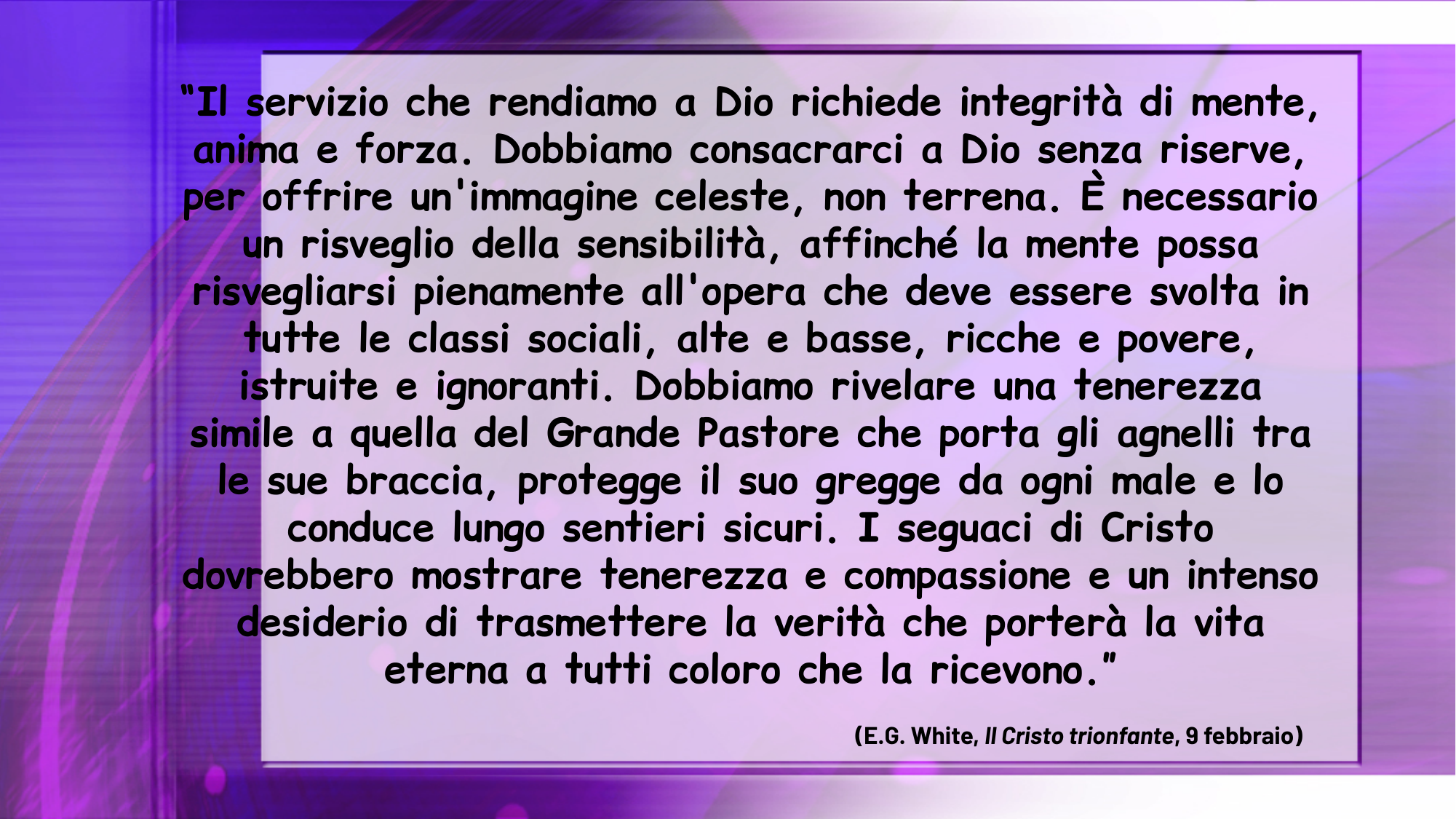

“Il servizio che rendiamo a Dio richiede integrità di mente, anima e forza. Dobbiamo consacrarci a Dio senza riserve, per offrire un'immagine celeste, non terrena. È necessario un risveglio della sensibilità, affinché la mente possa risvegliarsi pienamente all'opera che deve essere svolta in tutte le classi sociali, alte e basse, ricche e povere, istruite e ignoranti. Dobbiamo rivelare una tenerezza simile a quella del Grande Pastore che porta gli agnelli tra le sue braccia, protegge il suo gregge da ogni male e lo conduce lungo sentieri sicuri. I seguaci di Cristo dovrebbero mostrare tenerezza e compassione e un intenso desiderio di trasmettere la verità che porterà la vita eterna a tutti coloro che la ricevono.”
(E.G. White, Il Cristo trionfante, 9 febbraio)